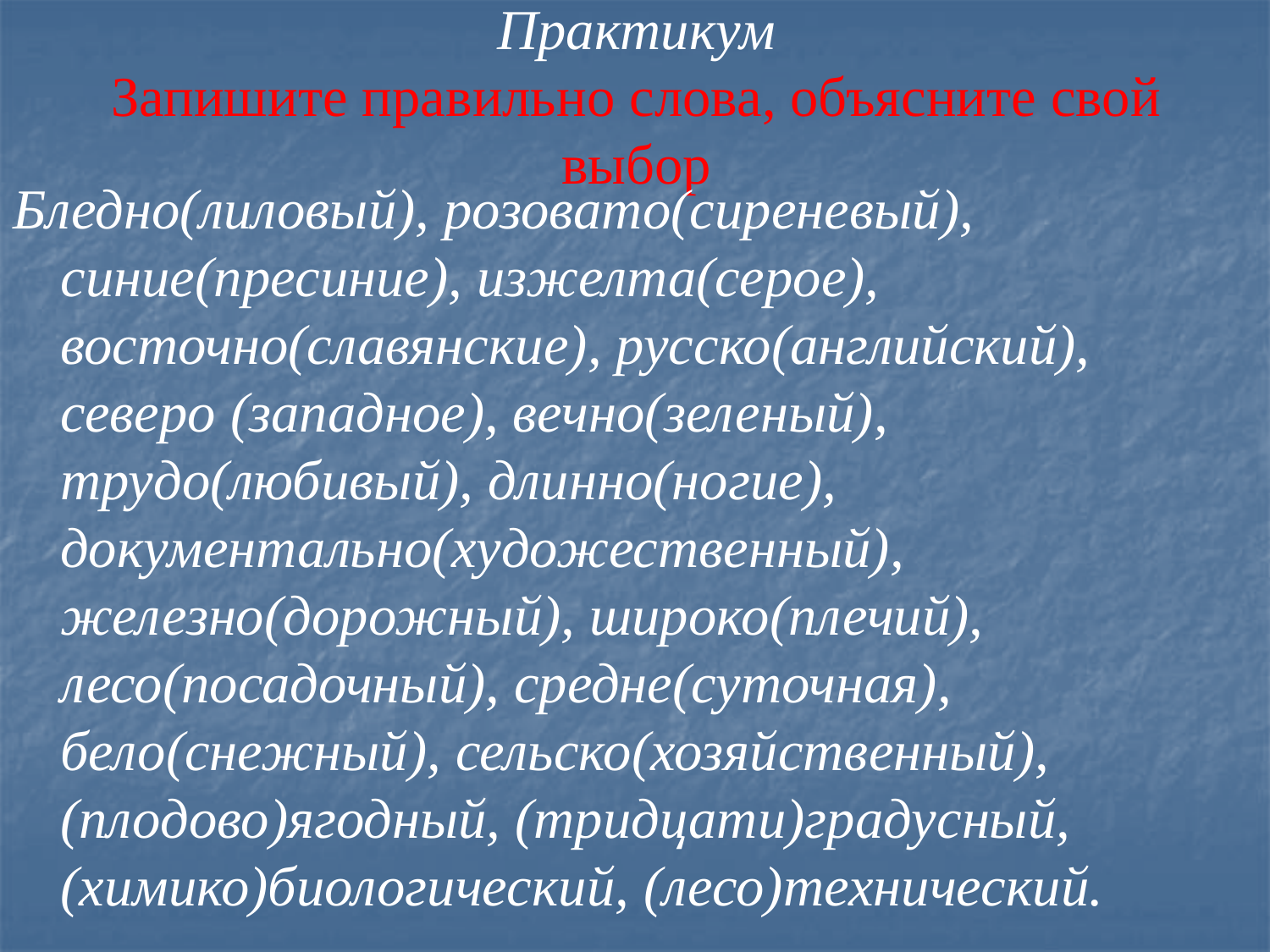

# Практикум Запишите правильно слова, объясните свой выбор
Бледно(лиловый), розовато(сиреневый), синие(пресиние), изжелта(серое), восточно(славянские), русско(английский), северо (западное), вечно(зеленый), трудо(любивый), длинно(ногие), документально(художественный), железно(дорожный), широко(плечий), лесо(посадочный), средне(суточная), бело(снежный), сельско(хозяйственный), (плодово)ягодный, (тридцати)градусный, (химико)биологический, (лесо)технический.